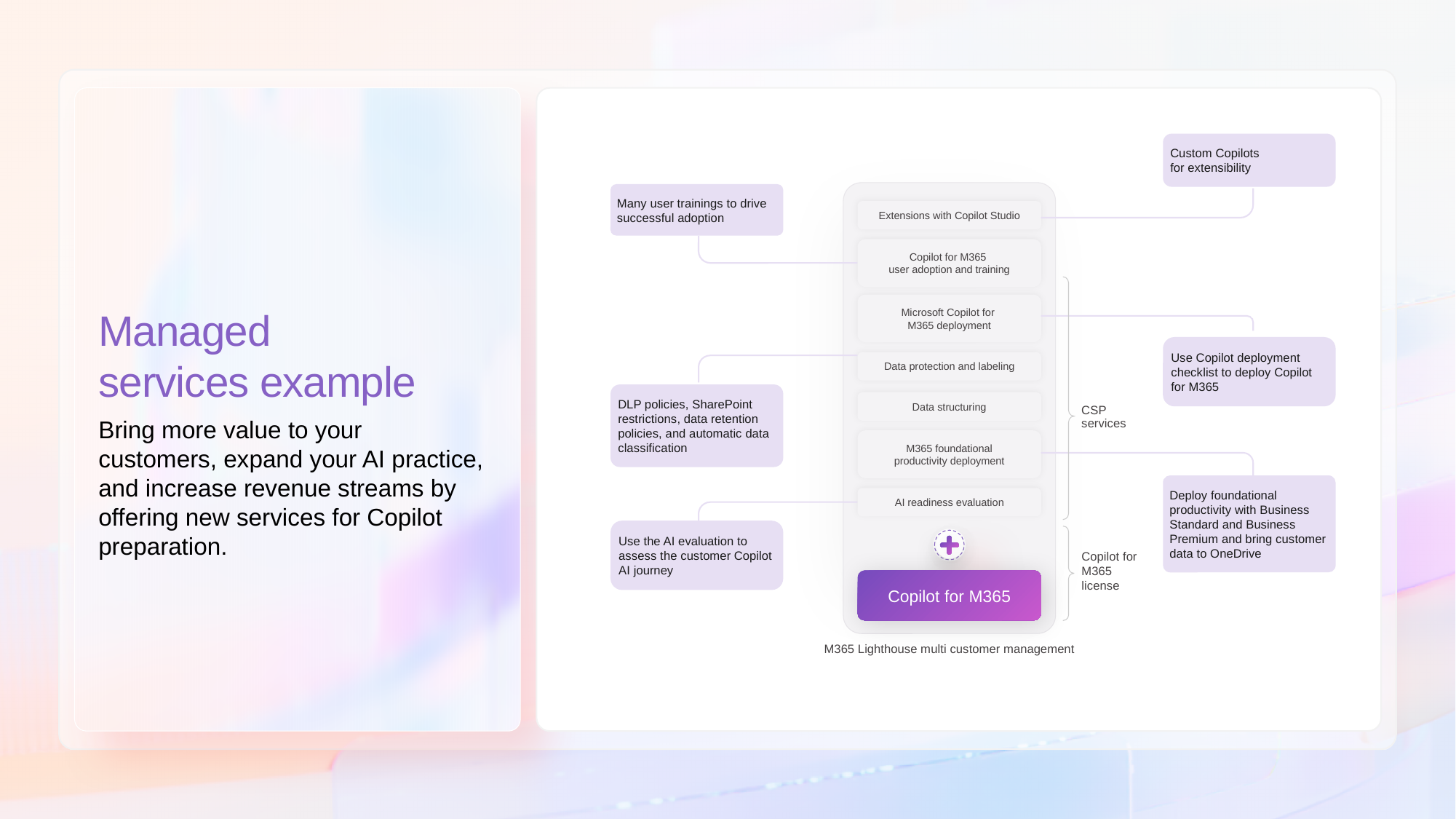

Custom Copilots
for extensibility

Many user trainings to drive successful adoption

Extensions with Copilot Studio

Copilot for M365
user adoption and training

Microsoft Copilot for
M365 deployment
Managed
services example
Bring more value to your customers, expand your AI practice, and increase revenue streams by offering new services for Copilot preparation.

Use Copilot deployment checklist to deploy Copilot for M365
Data protection and labeling

DLP policies, SharePoint restrictions, data retention policies, and automatic data classification
Data structuring
CSP services
M365 foundational
productivity deployment

Deploy foundational productivity with Business Standard and Business Premium and bring customer data to OneDrive
AI readiness evaluation

Use the AI evaluation to assess the customer Copilot AI journey

Copilot for M365 license
Copilot for M365
M365 Lighthouse multi customer management